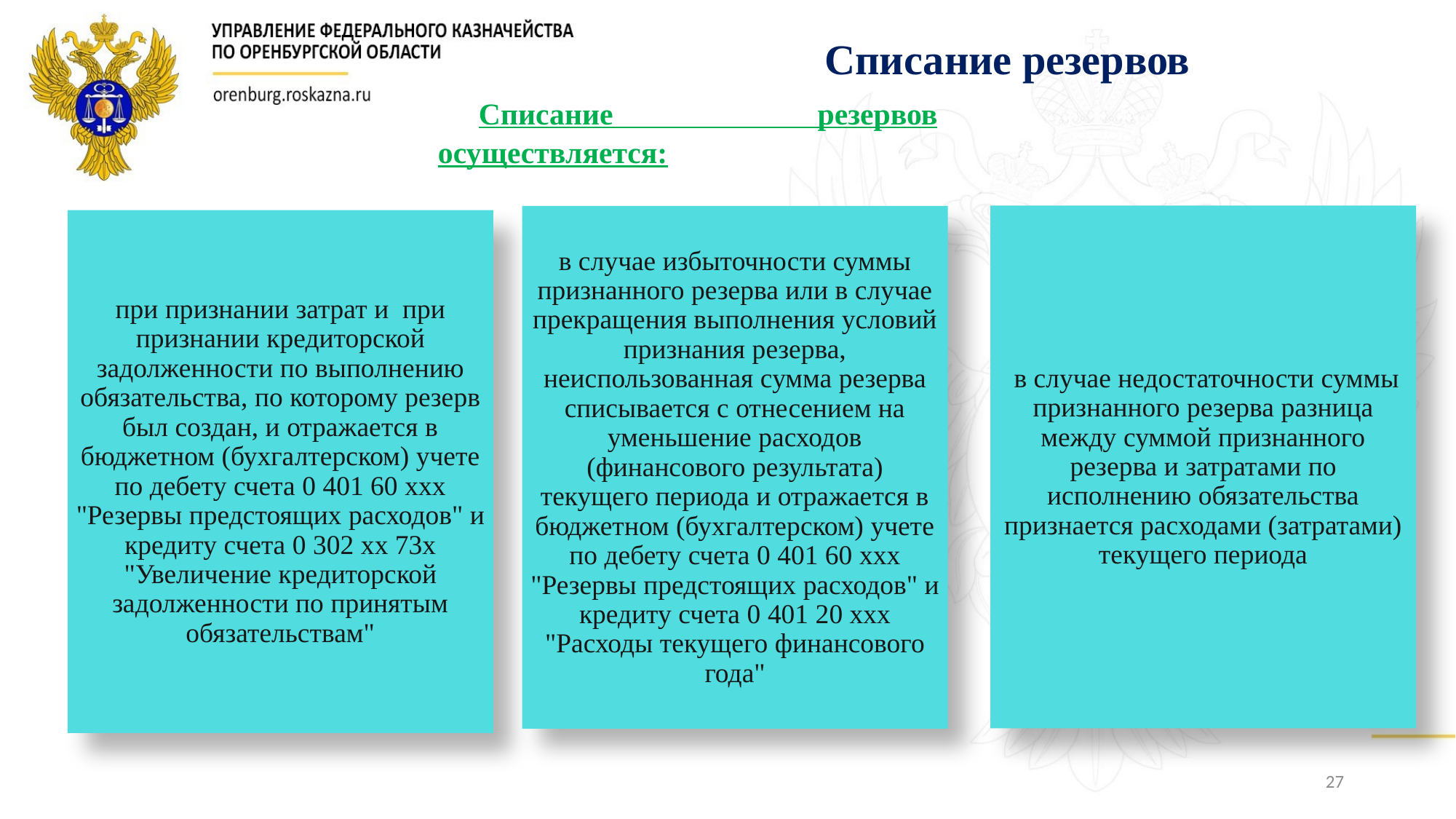

Списание резервов
Списание резервов осуществляется:
при признании затрат и  при признании кредиторской задолженности по выполнению обязательства, по которому резерв был создан, и отражается в бюджетном (бухгалтерском) учете по дебету счета 0 401 60 xxx "Резервы предстоящих расходов" и кредиту счета 0 302 xx 73x "Увеличение кредиторской задолженности по принятым обязательствам"
в случае избыточности суммы признанного резерва или в случае прекращения выполнения условий признания резерва, неиспользованная сумма резерва списывается с отнесением на уменьшение расходов (финансового результата) текущего периода и отражается в бюджетном (бухгалтерском) учете по дебету счета 0 401 60 xxx "Резервы предстоящих расходов" и кредиту счета 0 401 20 xxx "Расходы текущего финансового года"
 в случае недостаточности суммы признанного резерва разница между суммой признанного резерва и затратами по исполнению обязательства признается расходами (затратами) текущего периода
27